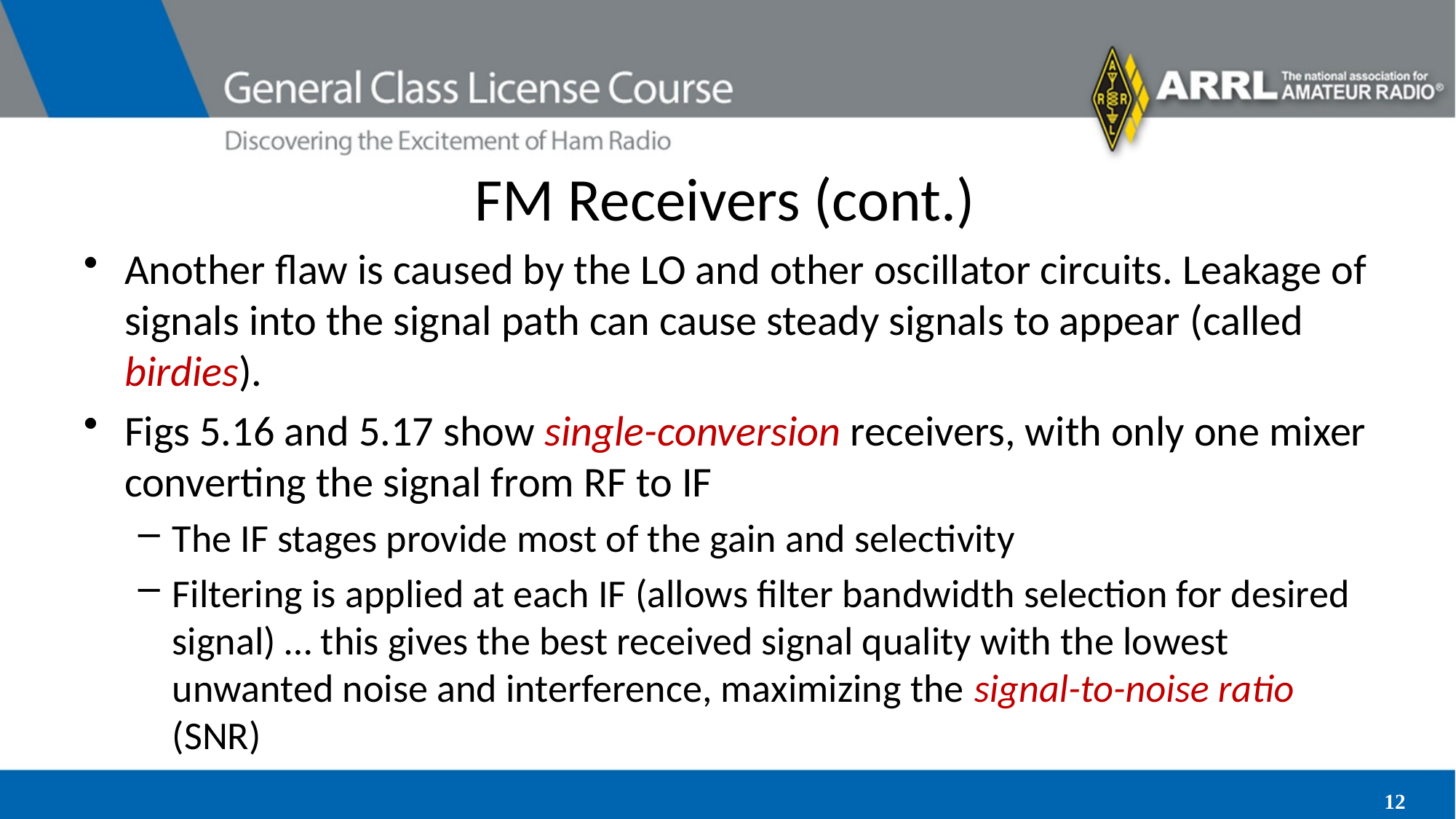

# FM Receivers (cont.)
Another flaw is caused by the LO and other oscillator circuits. Leakage of signals into the signal path can cause steady signals to appear (called birdies).
Figs 5.16 and 5.17 show single-conversion receivers, with only one mixer converting the signal from RF to IF
The IF stages provide most of the gain and selectivity
Filtering is applied at each IF (allows filter bandwidth selection for desired signal) … this gives the best received signal quality with the lowest unwanted noise and interference, maximizing the signal-to-noise ratio (SNR)